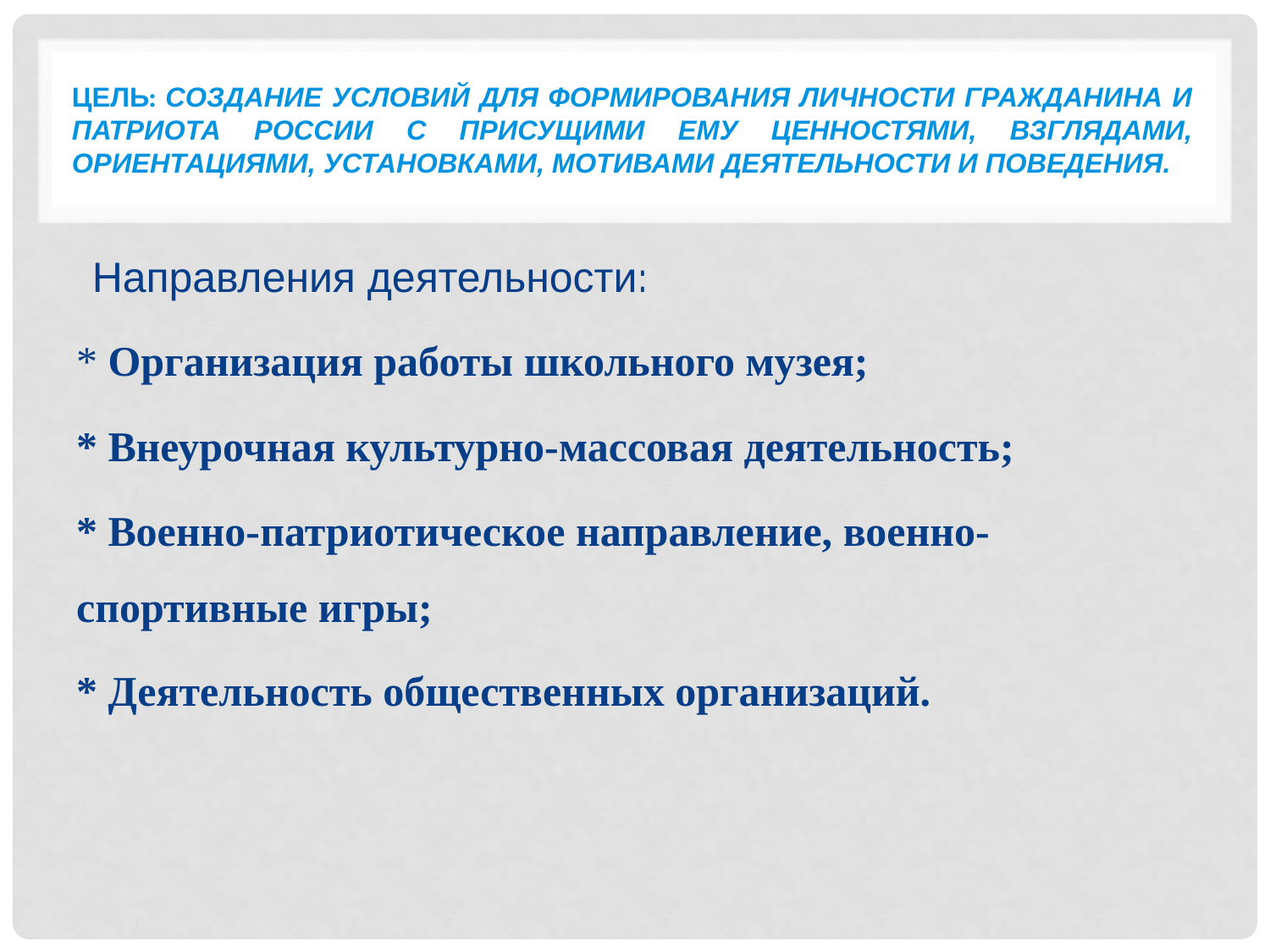

# Цель: Создание условий для формирования личности гражданина и патриота России с присущими ему ценностями, взглядами, ориентациями, установками, мотивами деятельности и поведения.
Направления деятельности:
* Организация работы школьного музея;
* Внеурочная культурно-массовая деятельность;
* Военно-патриотическое направление, военно-   спортивные игры;
* Деятельность общественных организаций.